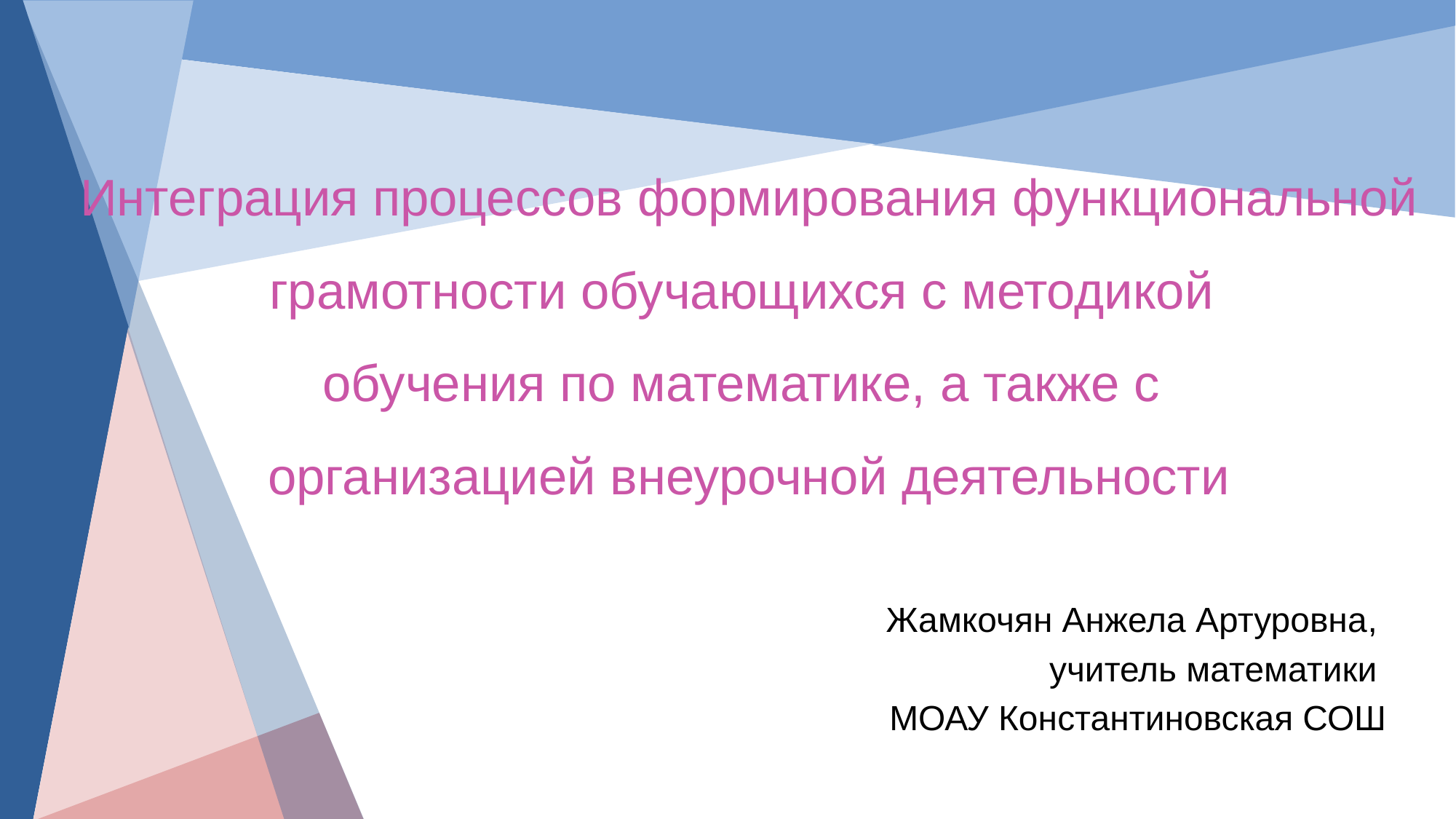

# Интеграция процессов формирования функциональной
грамотности обучающихся с методикой
обучения по математике, а также с
организацией внеурочной деятельности
Жамкочян Анжела Артуровна,
учитель математики
МОАУ Константиновская СОШ